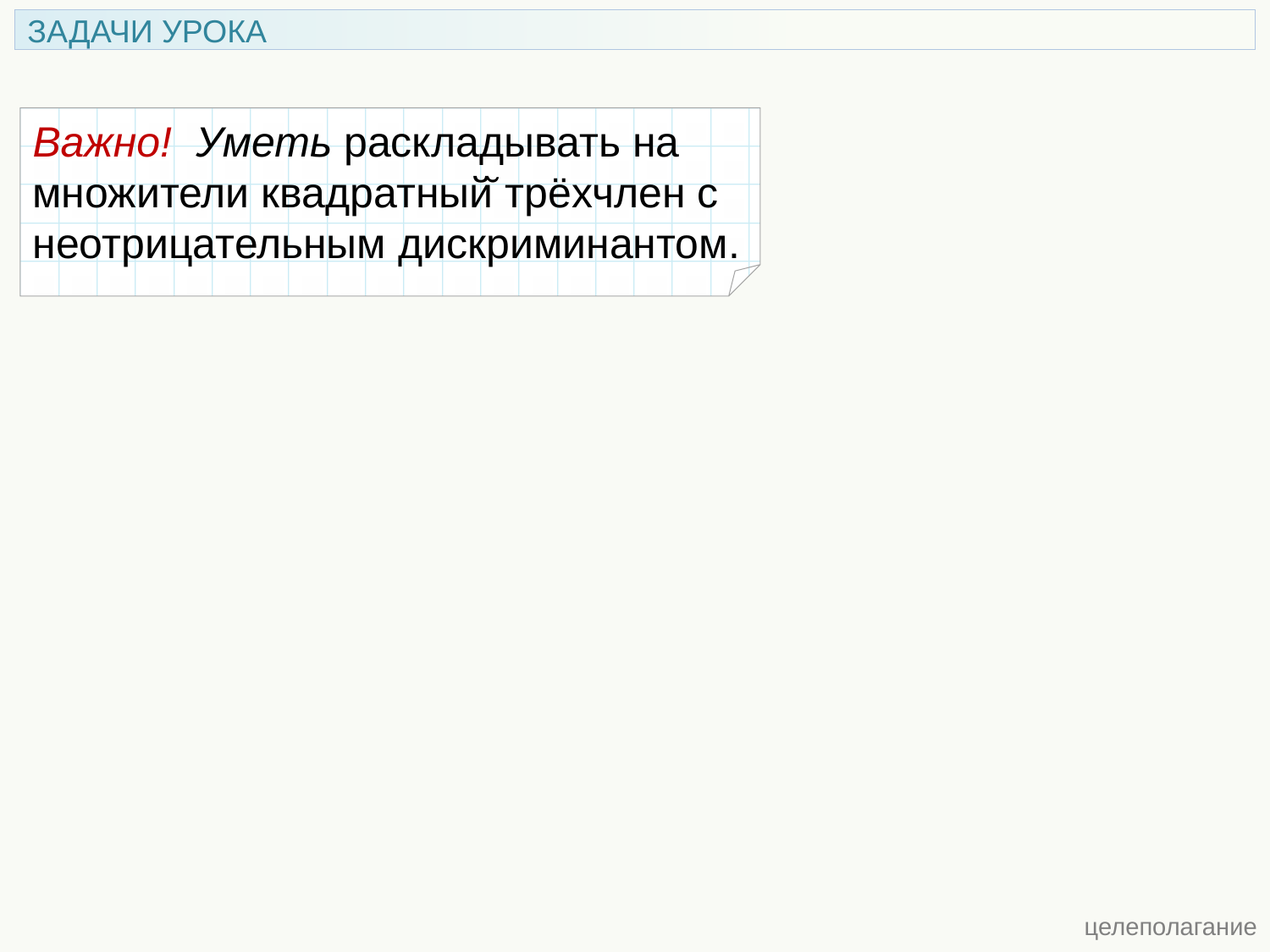

ЗАДАЧИ УРОКА

Важно!  Уметь раскладывать на множители квадратный̆ трёхчлен с
неотрицательным дискриминантом.
  целеполагание